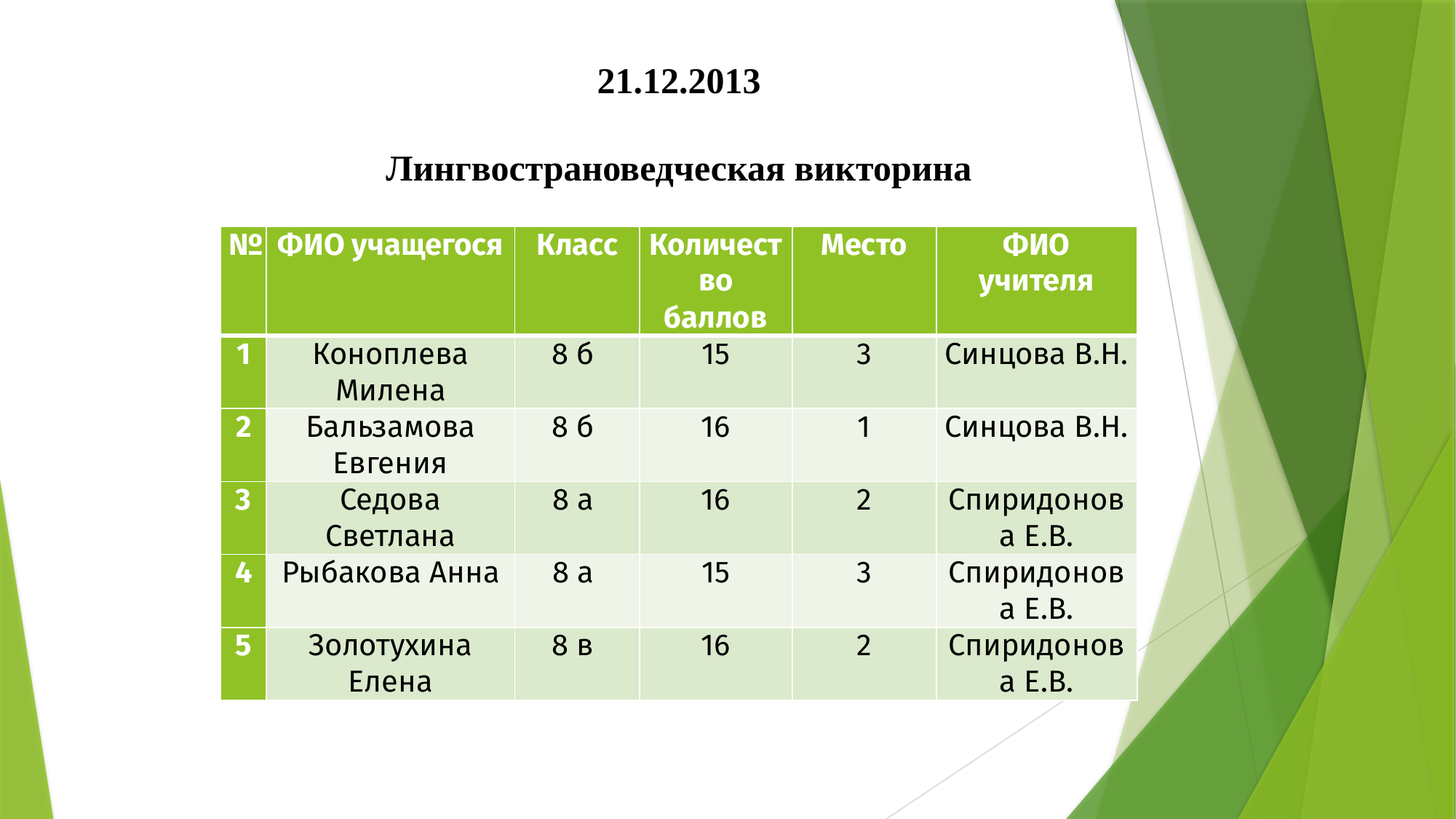

21.12.2013

Лингвострановедческая викторина
| № | ФИО учащегося | Класс | Количество баллов | Место | ФИО учителя |
| --- | --- | --- | --- | --- | --- |
| 1 | Коноплева Милена | 8 б | 15 | 3 | Синцова В.Н. |
| 2 | Бальзамова Евгения | 8 б | 16 | 1 | Синцова В.Н. |
| 3 | Седова Светлана | 8 а | 16 | 2 | Спиридонова Е.В. |
| 4 | Рыбакова Анна | 8 а | 15 | 3 | Спиридонова Е.В. |
| 5 | Золотухина Елена | 8 в | 16 | 2 | Спиридонова Е.В. |